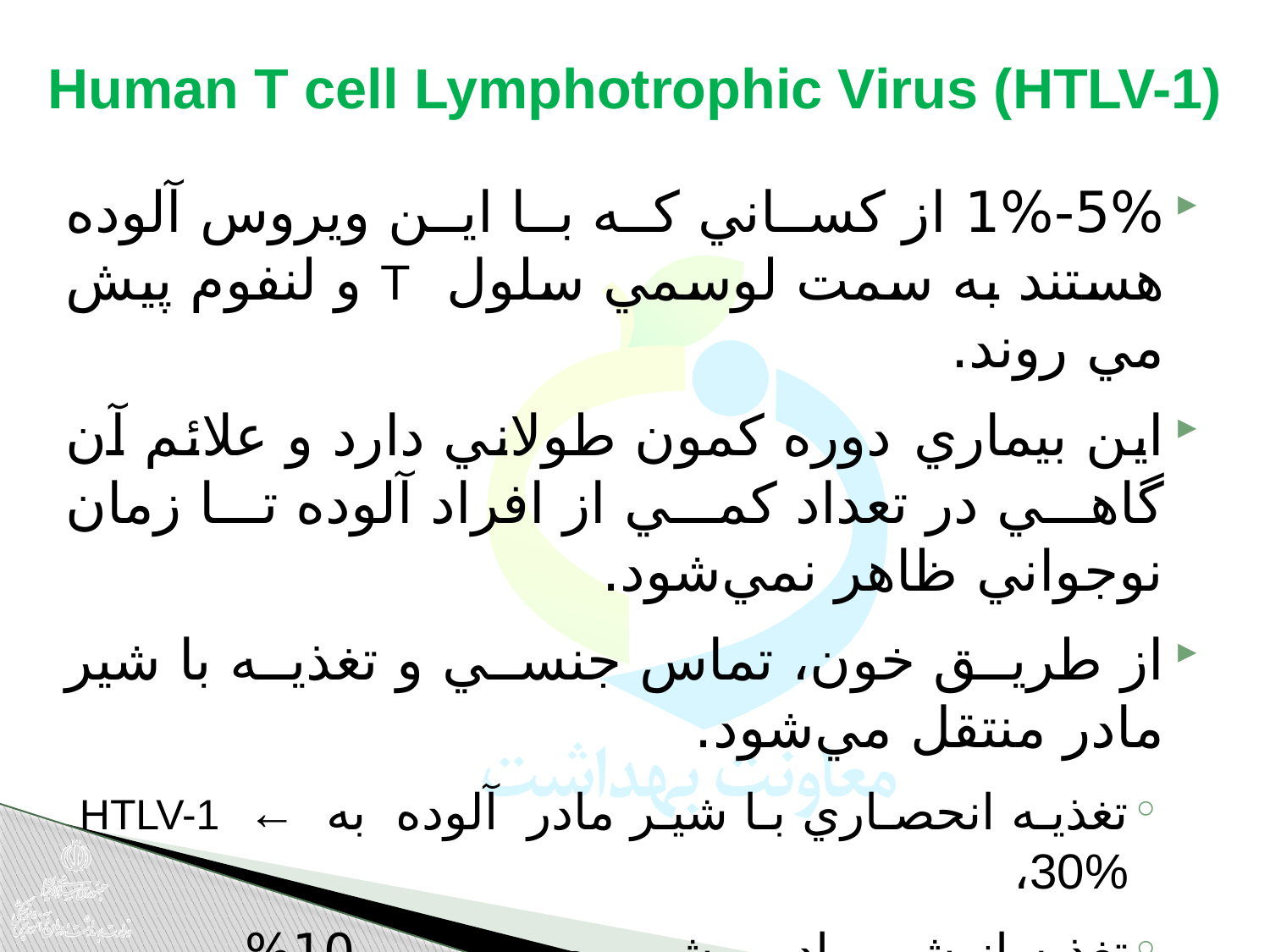

# Human T cell Lymphotrophic Virus (HTLV-1)
5%-1% از كساني كه با اين ويروس آلوده هستند به سمت لوسمي سلول  T و لنفوم پيش مي روند.
اين بيماري دوره كمون طولا‌ني دارد و علا‌ئم آن گاهي در تعداد كمي از افراد آلوده تا زمان نوجواني ظاهر نمي‌شود.
از طريق خون، تماس جنسي و تغذيه با شير‌ مادر منتقل مي‌شود.
تغذيه انحصاري با شير ‌مادر آلوده به HTLV-1 ← 30%،
تغذیه از شير‌ مادر و شير مصنوعي ← 10% و
تغذیه با شير خشك ← 0% آلودگی در شیرخوار